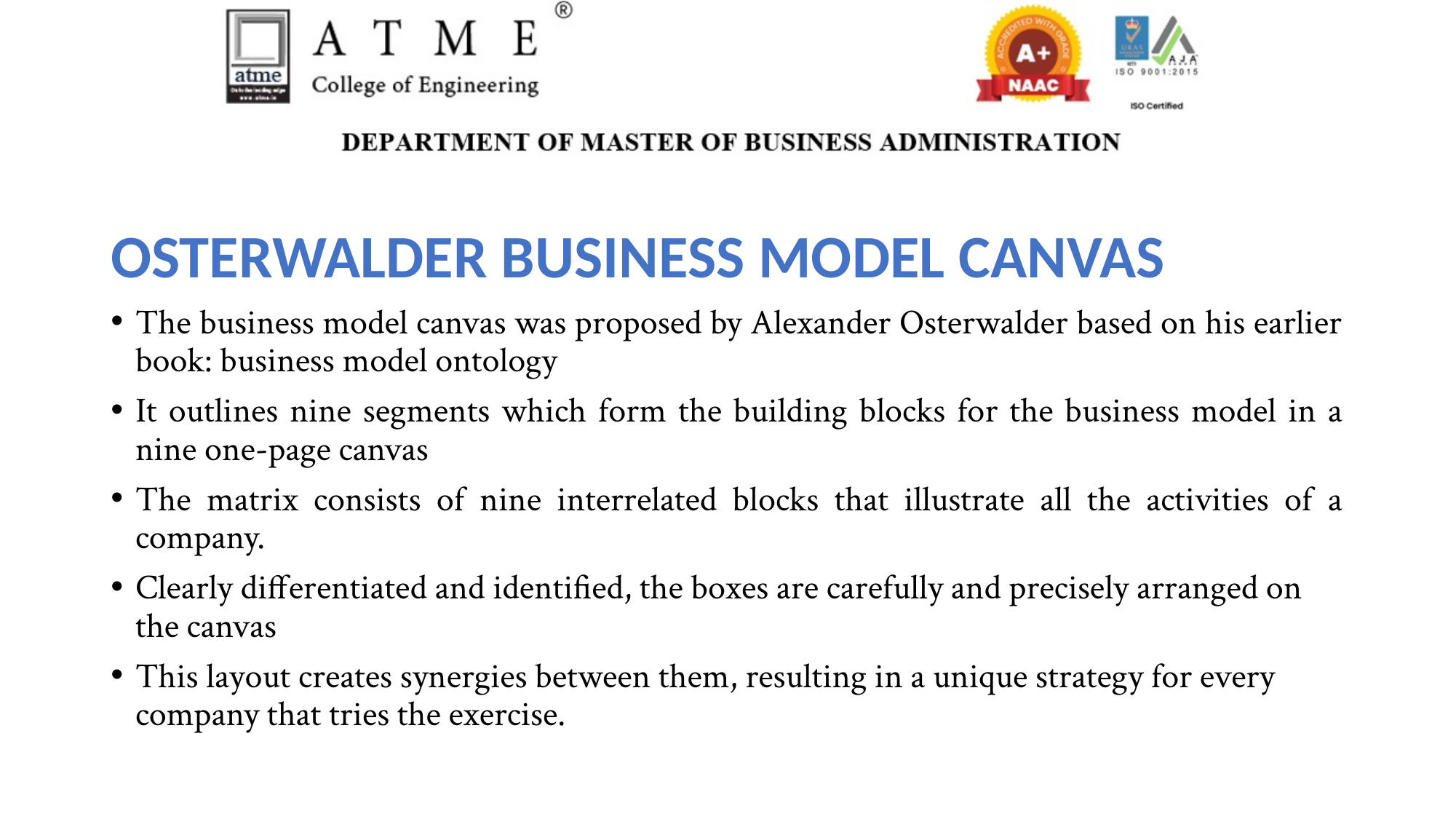

OSTERWALDER BUSINESS MODEL CANVAS
The business model canvas was proposed by Alexander Osterwalder based on his earlier book: business model ontology
It outlines nine segments which form the building blocks for the business model in a nine one-page canvas
The matrix consists of nine interrelated blocks that illustrate all the activities of a company.
Clearly differentiated and identified, the boxes are carefully and precisely arranged on the canvas
This layout creates synergies between them, resulting in a unique strategy for every company that tries the exercise.